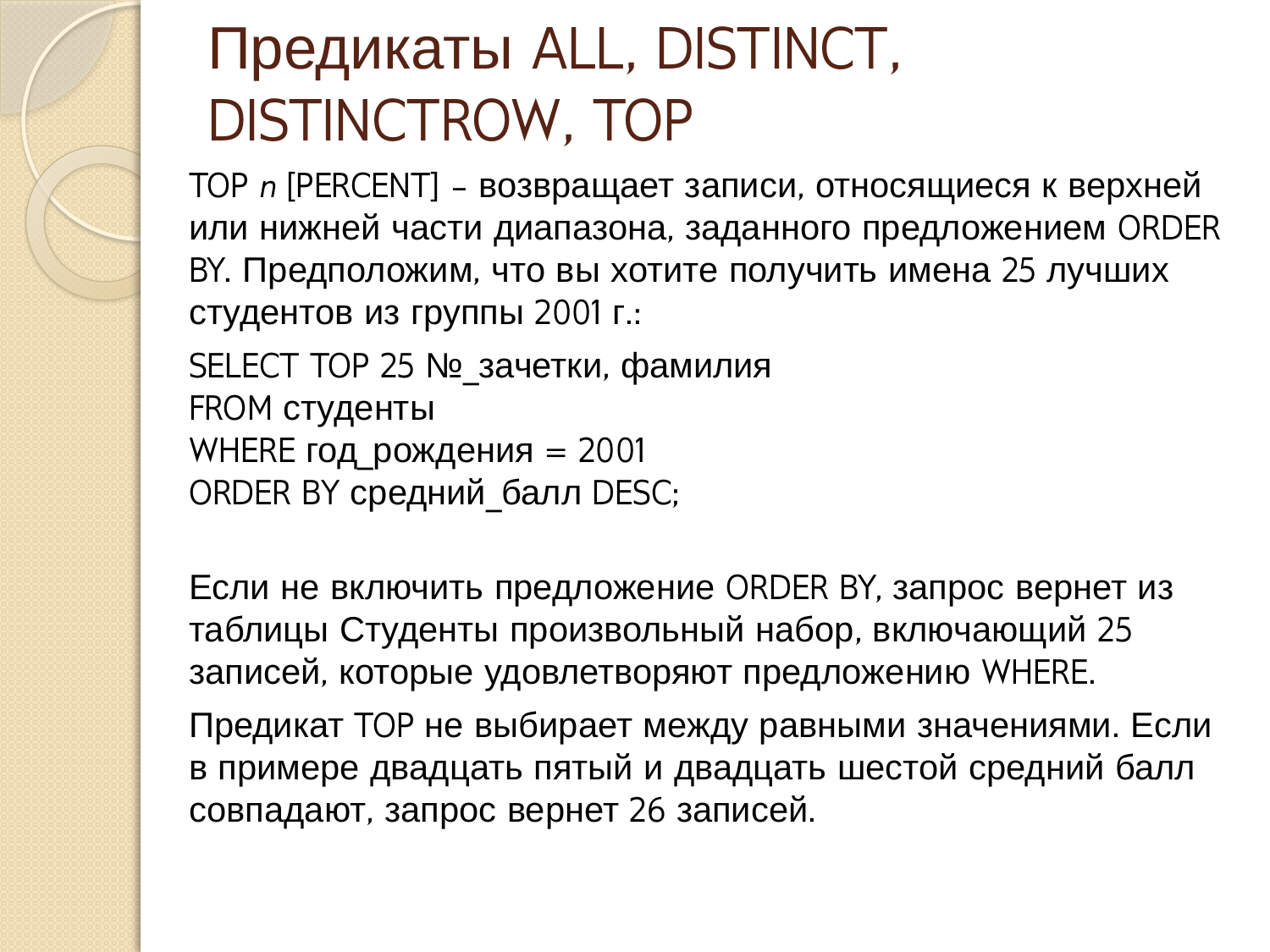

# Предикаты ALL, DISTINCT, DISTINCTROW, TOP
TOP n [PERCENT] – возвращает записи, относящиеся к верхней или нижней части диапазона, заданного предложением ORDER BY. Предположим, что вы хотите получить имена 25 лучших студентов из группы 2001 г.:
SELECT TOP 25 №_зачетки, фамилия
FROM студенты
WHERE год_рождения = 2001
ORDER BY средний_балл DESC;
Если не включить предложение ORDER BY, запрос вернет из таблицы Студенты произвольный набор, включающий 25 записей, которые удовлетворяют предложению WHERE.
Предикат TOP не выбирает между равными значениями. Если в примере двадцать пятый и двадцать шестой средний балл совпадают, запрос вернет 26 записей.